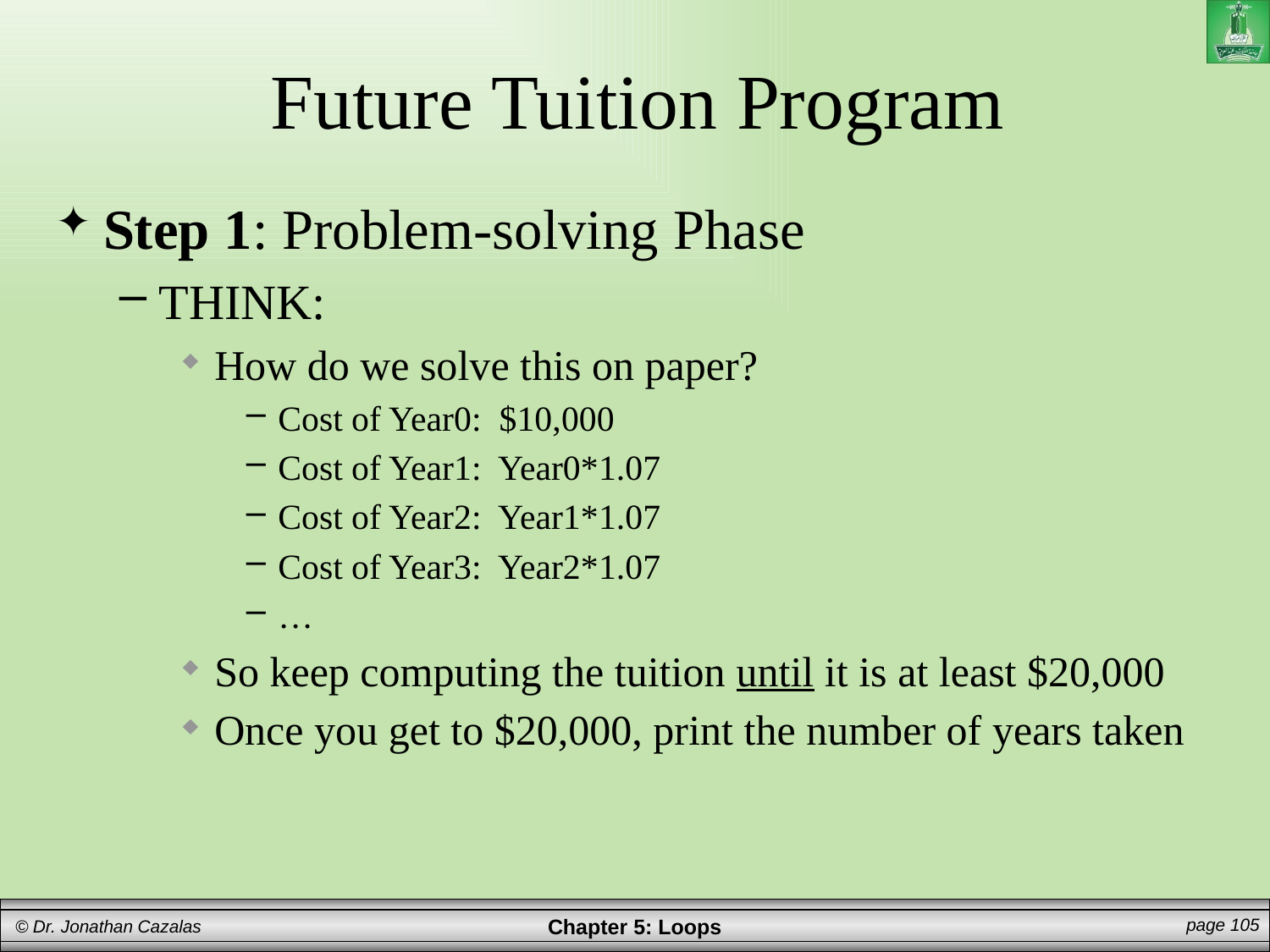

# Future Tuition Program
Step 1: Problem-solving Phase
THINK:
How do we solve this on paper?
Cost of Year0:  $10,000
Cost of Year1:  Year0*1.07
Cost of Year2:  Year1*1.07
Cost of Year3:  Year2*1.07
…
So keep computing the tuition until it is at least $20,000
Once you get to $20,000, print the number of years taken